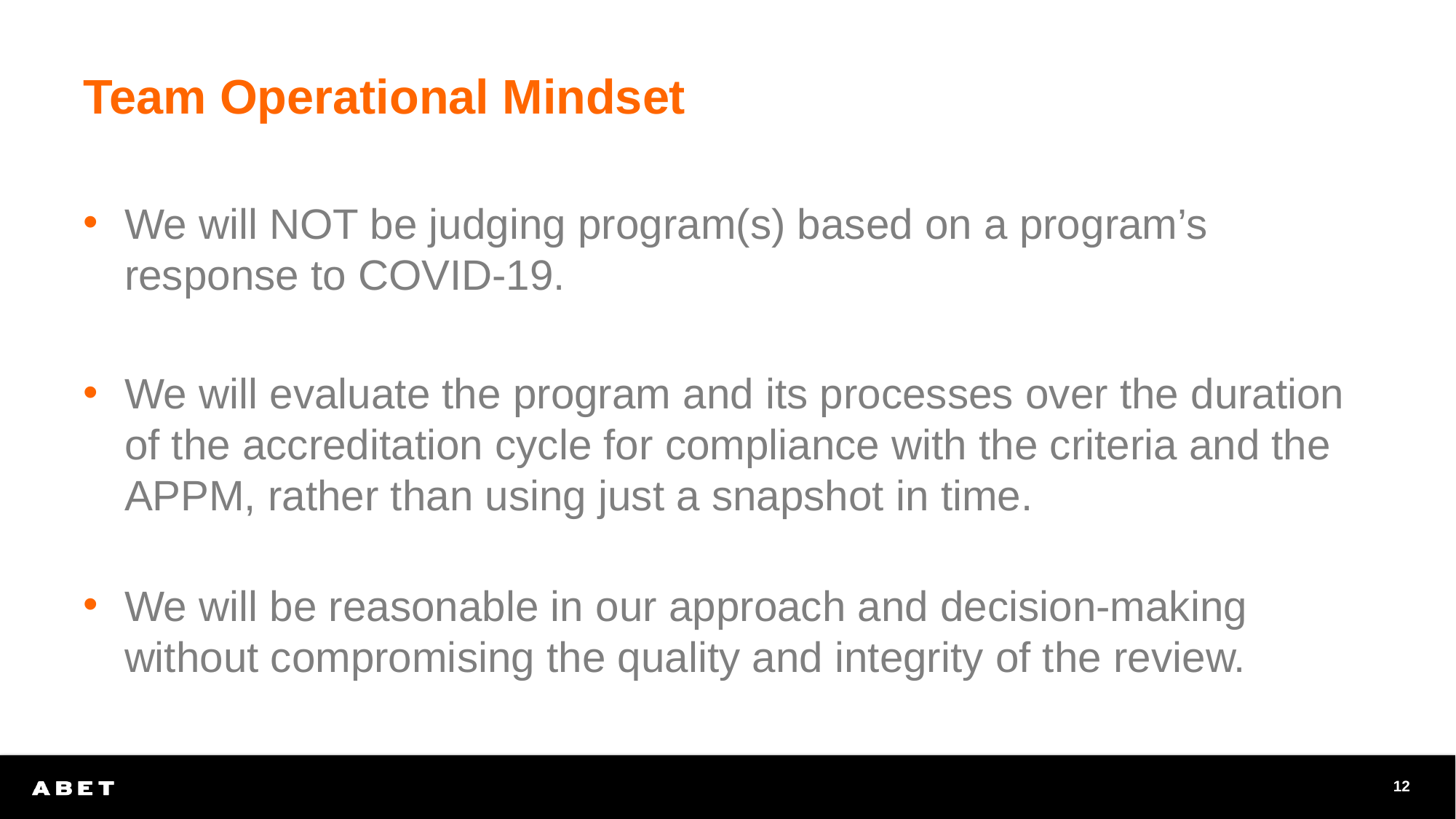

# Team Operational Mindset
We will NOT be judging program(s) based on a program’s response to COVID-19.

We will evaluate the program and its processes over the duration of the accreditation cycle for compliance with the criteria and the APPM, rather than using just a snapshot in time.
We will be reasonable in our approach and decision-making without compromising the quality and integrity of the review.